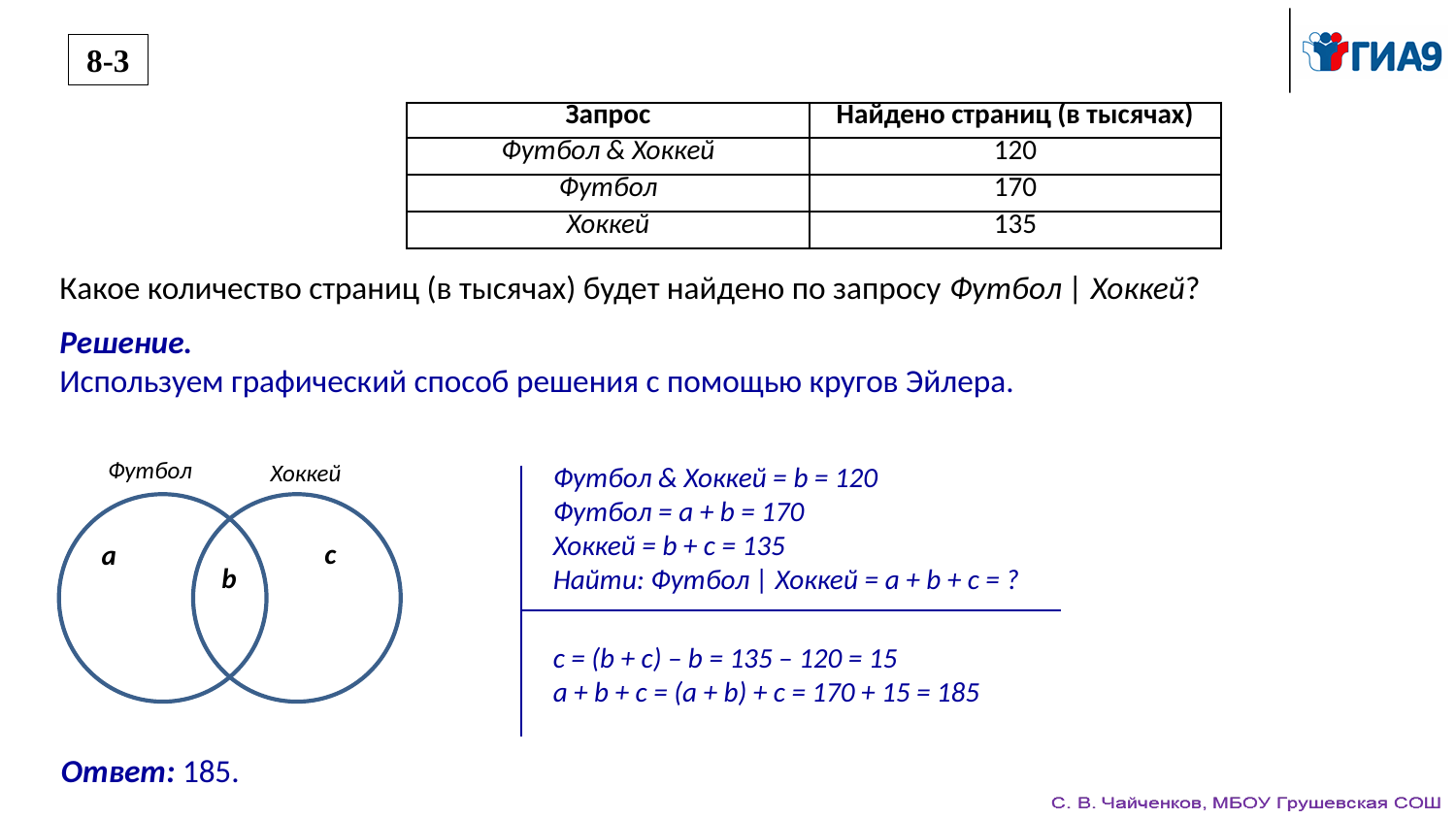

8-3
| Запрос | Найдено страниц (в тысячах) |
| --- | --- |
| Футбол & Хоккей | 120 |
| Футбол | 170 |
| Хоккей | 135 |
Какое количество страниц (в тысячах) будет найдено по запросу Футбол | Хоккей?
Решение.
Используем графический способ решения с помощью кругов Эйлера.
Футбол
Хоккей

c
a
b
Футбол & Хоккей = b = 120
Футбол = a + b = 170
Хоккей = b + c = 135
Найти: Футбол | Хоккей = a + b + c = ?
c = (b + c) – b = 135 – 120 = 15
a + b + c = (a + b) + c = 170 + 15 = 185
Ответ: 185.